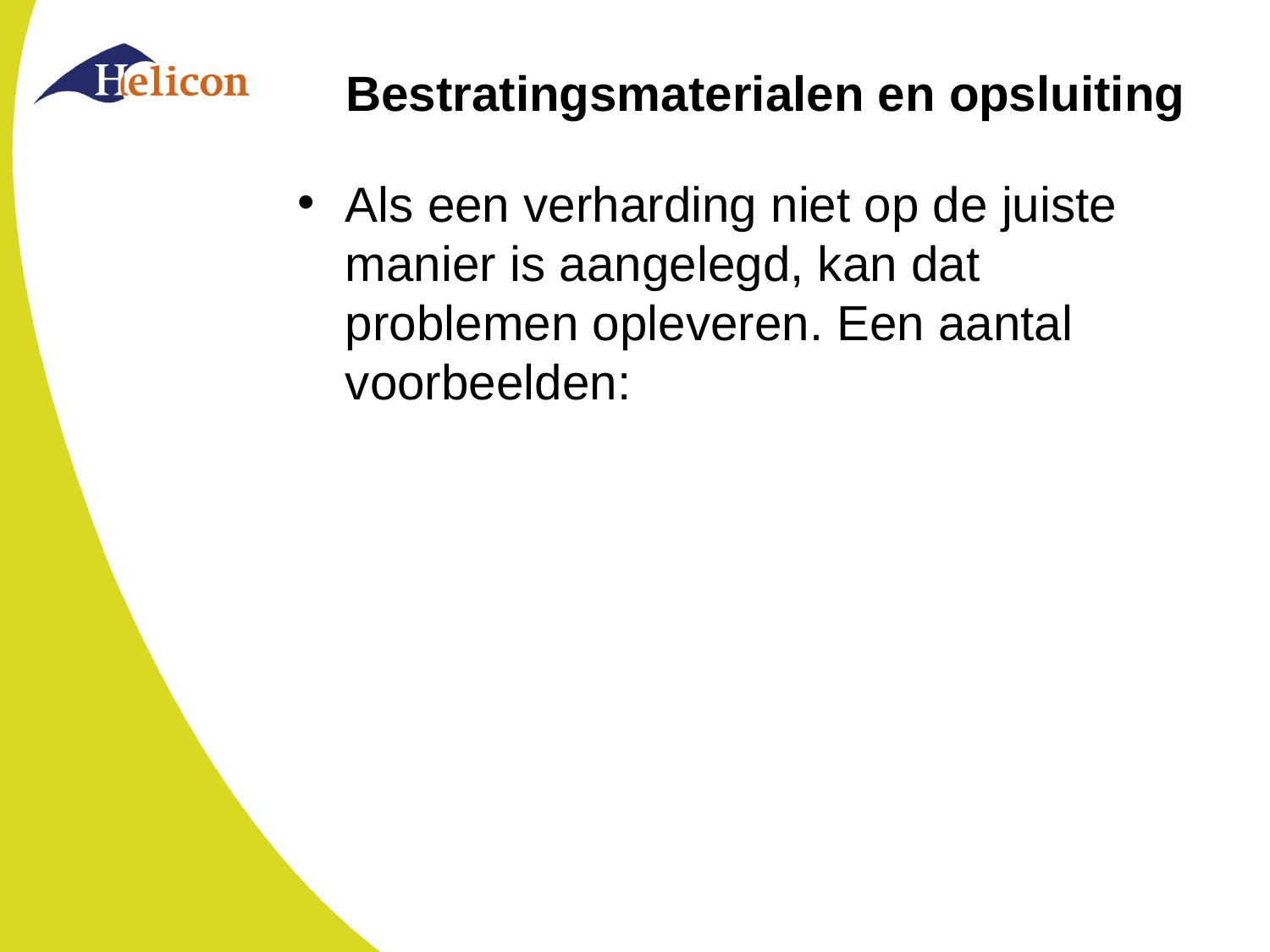

# Bestratingsmaterialen en opsluiting
Als een verharding niet op de juiste manier is aangelegd, kan dat problemen opleveren. Een aantal voorbeelden: